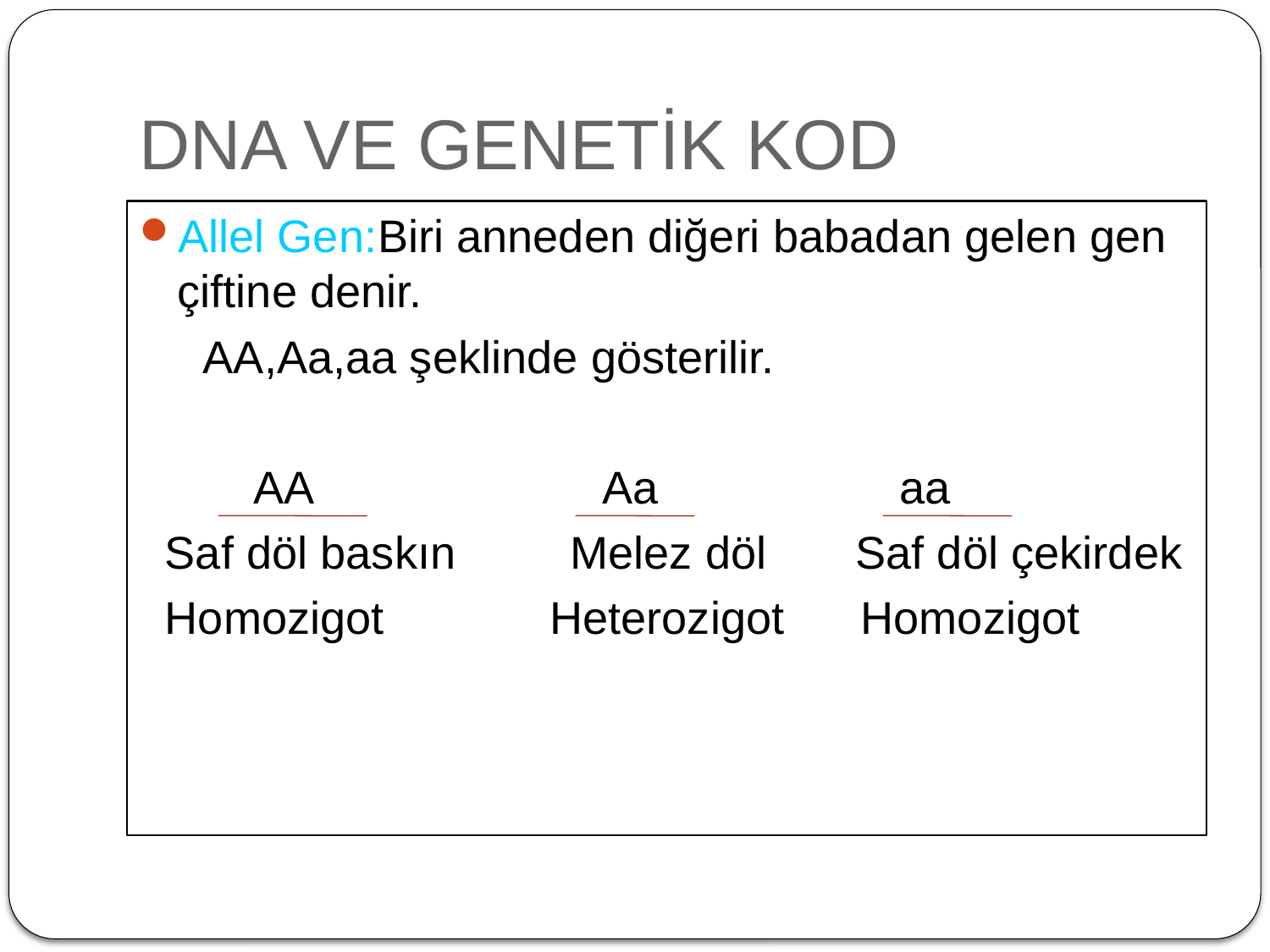

# DNA VE GENETİK KOD
Allel Gen:Biri anneden diğeri babadan gelen gen çiftine denir.
     AA,Aa,aa şeklinde gösterilir.

         AA                       Aa                   aa
  Saf döl baskın         Melez döl       Saf döl çekirdek
  Homozigot             Heterozigot      Homozigot